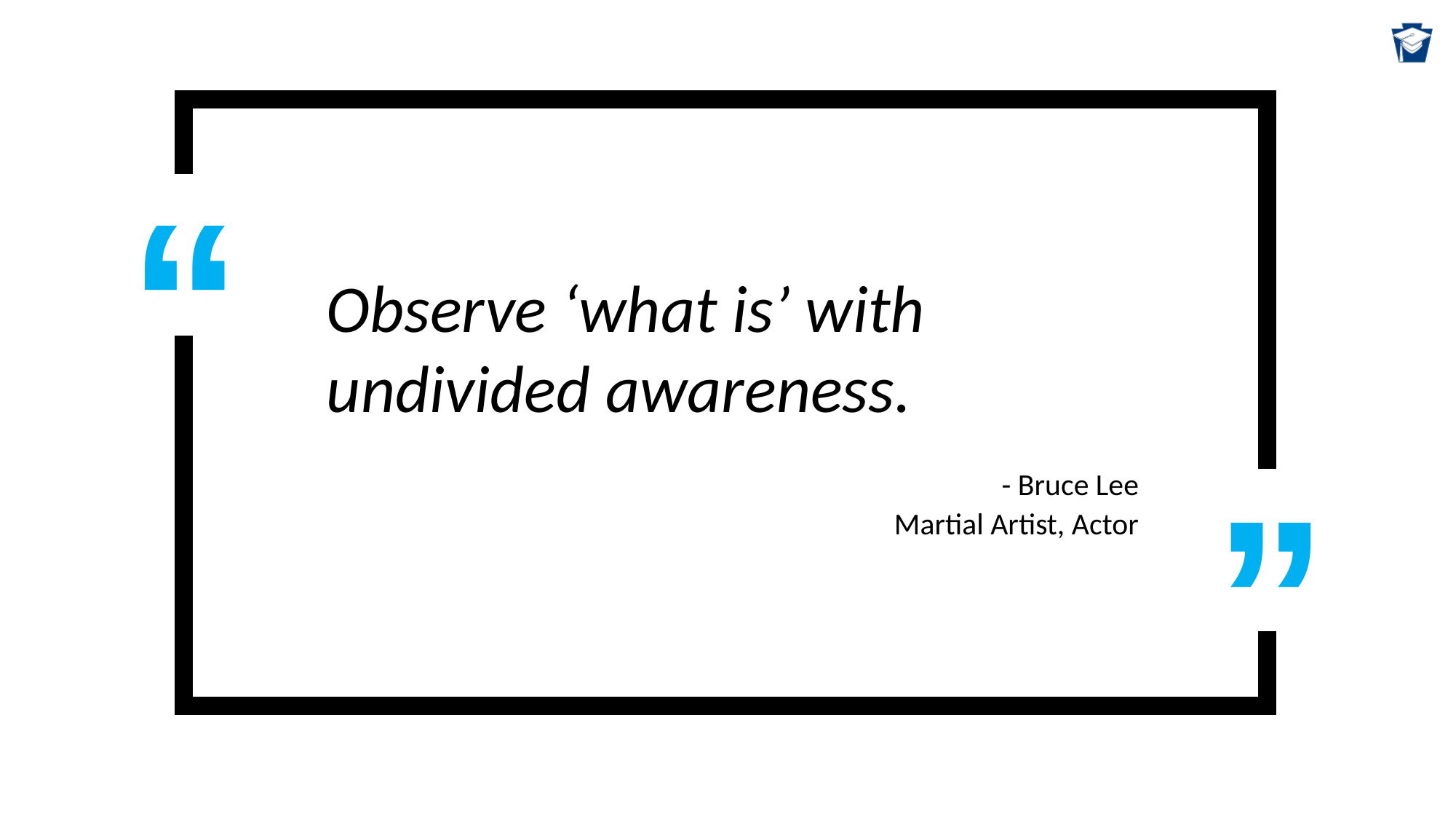

“
Observe ‘what is’ with undivided awareness.
 - Bruce Lee
Martial Artist, Actor

”